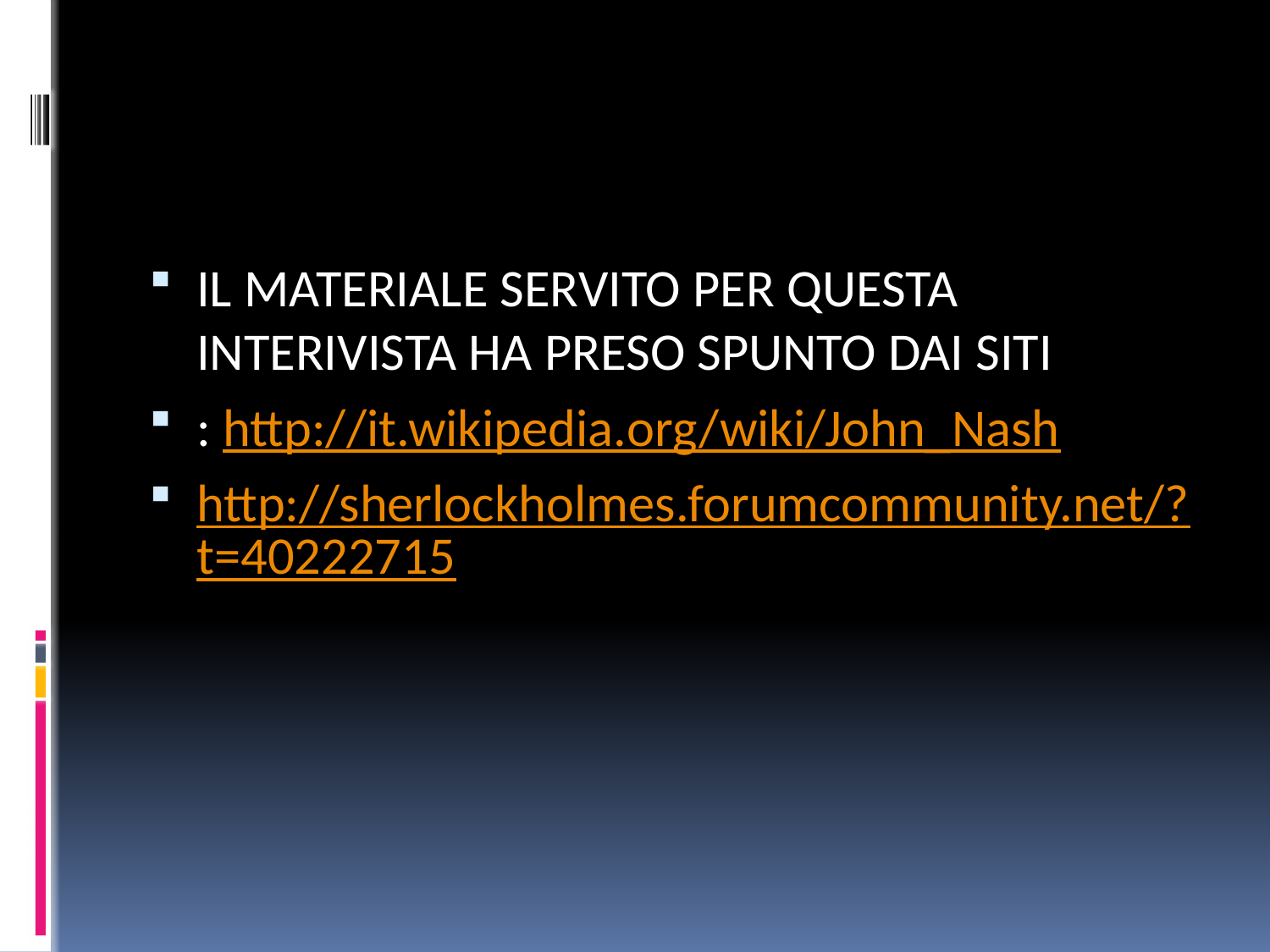

IL MATERIALE SERVITO PER QUESTA INTERIVISTA HA PRESO SPUNTO DAI SITI
: http://it.wikipedia.org/wiki/John_Nash
http://sherlockholmes.forumcommunity.net/?t=40222715